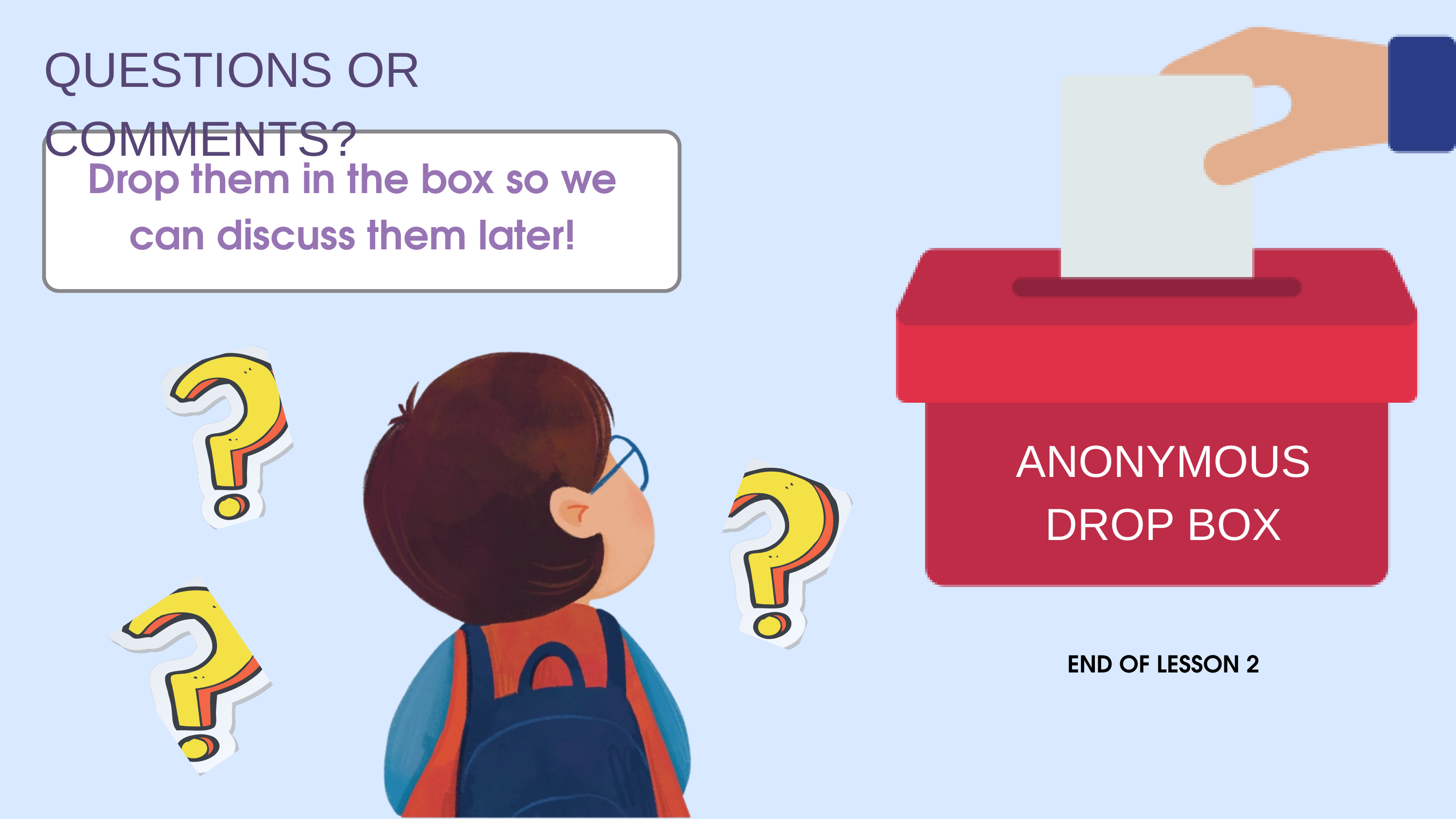

QUESTIONS OR COMMENTS?

Drop them in the box so we can discuss them later!

ANONYMOUS DROP BOX

END OF LESSON 2